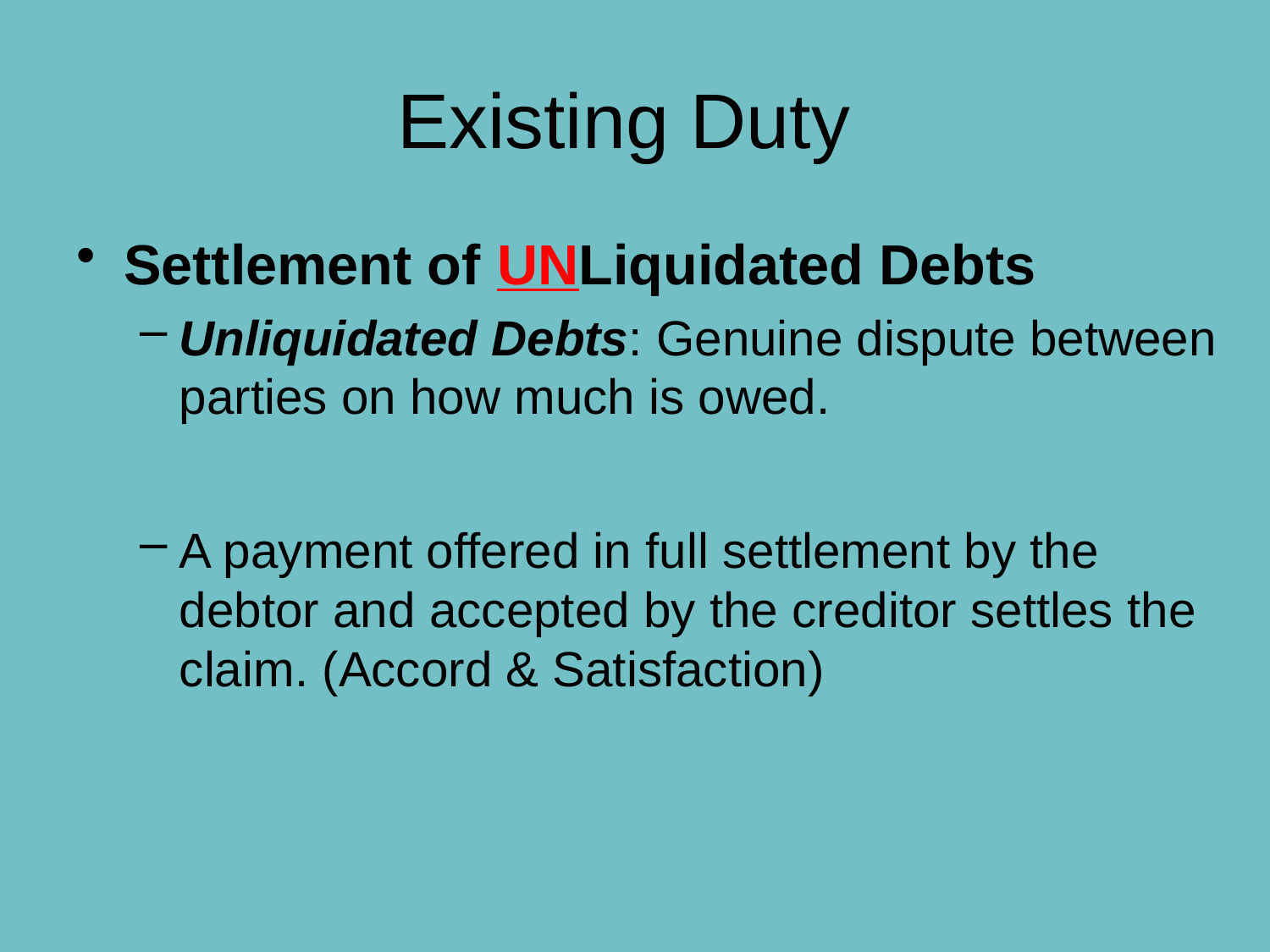

# Existing Duty
Settlement of UNLiquidated Debts
Unliquidated Debts: Genuine dispute between parties on how much is owed.

A payment offered in full settlement by the debtor and accepted by the creditor settles the claim. (Accord & Satisfaction)